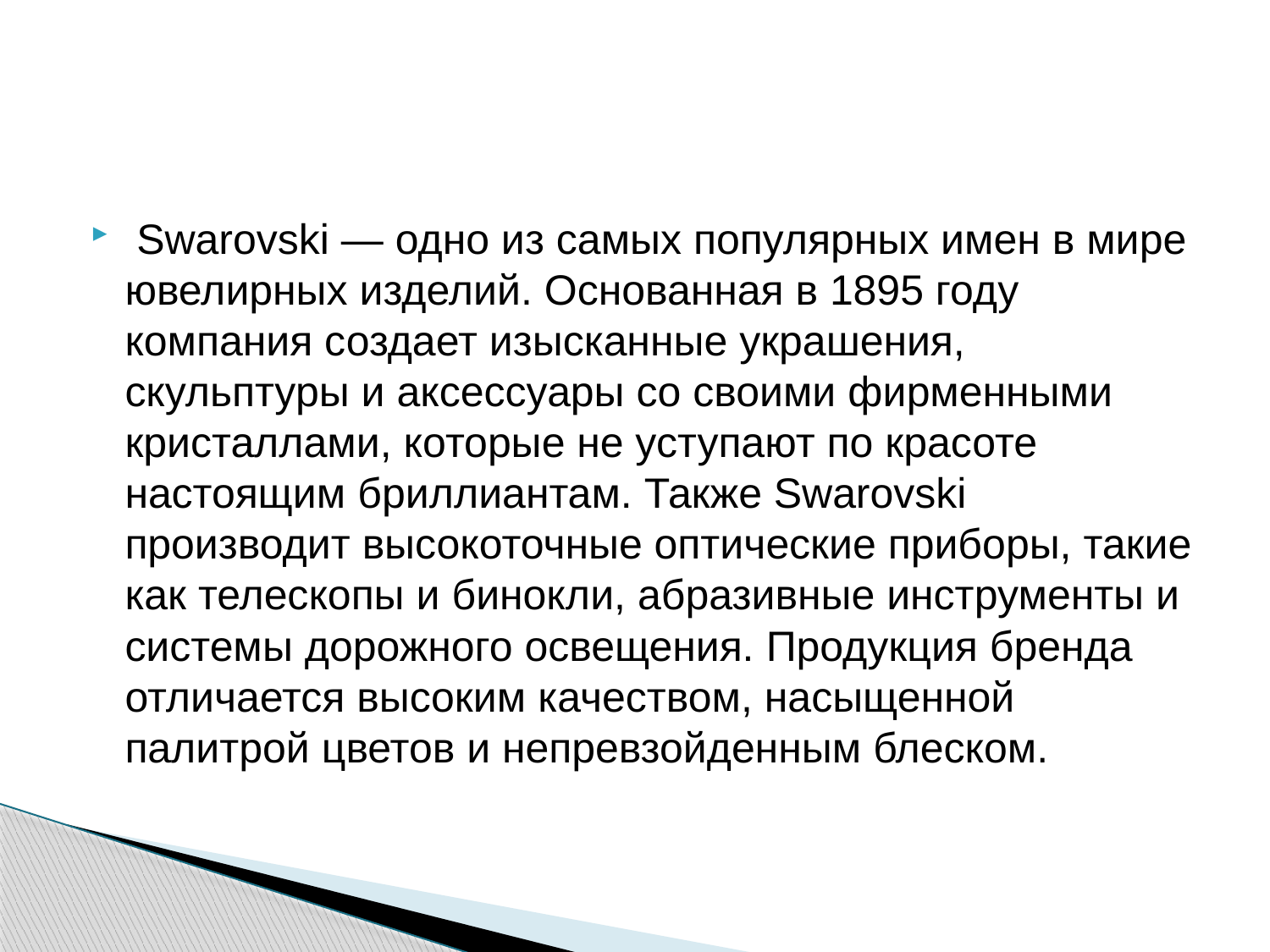

Swarovski — одно из самых популярных имен в мире ювелирных изделий. Основанная в 1895 году компания создает изысканные украшения, скульптуры и аксессуары cо своими фирменными кристаллами, которые не уступают по красоте настоящим бриллиантам. Также Swarovski производит высокоточные оптические приборы, такие как телескопы и бинокли, абразивные инструменты и системы дорожного освещения. Продукция бренда отличается высоким качеством, насыщенной палитрой цветов и непревзойденным блеском.